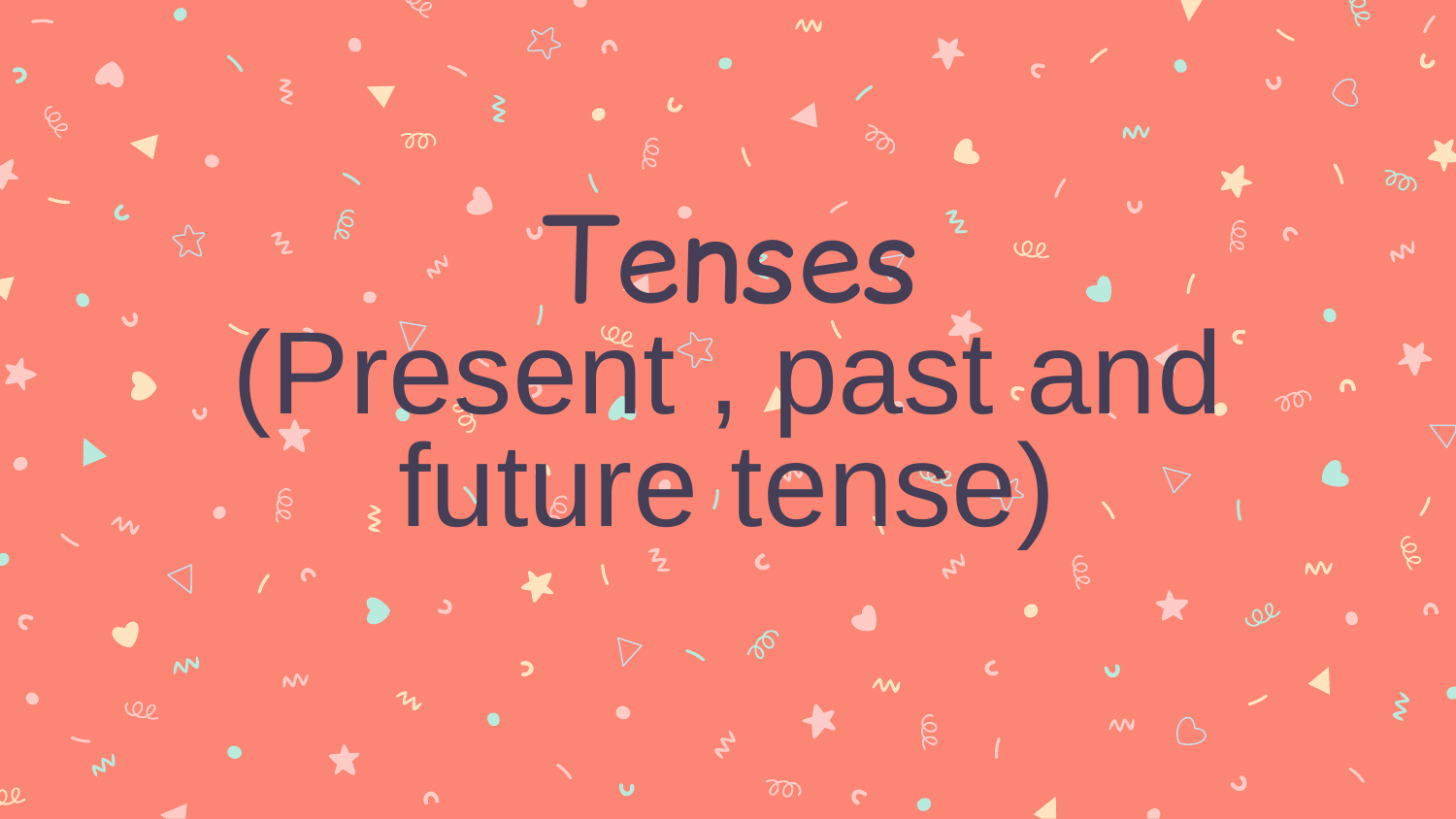

# Tenses (Present , past and future tense)